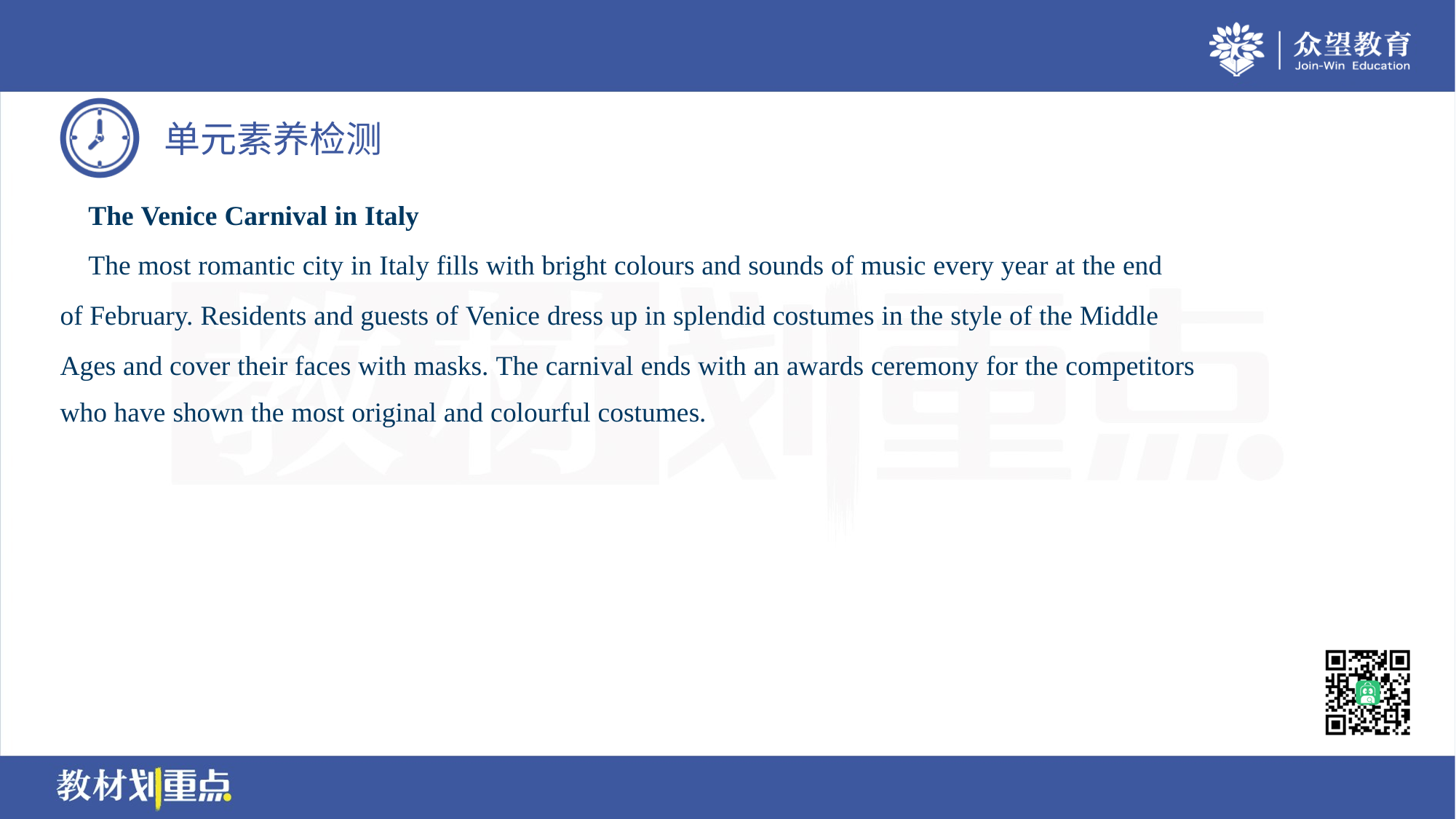

The Venice Carnival in Italy
    The most romantic city in Italy fills with bright colours and sounds of music every year at the end
of February. Residents and guests of Venice dress up in splendid costumes in the style of the Middle
Ages and cover their faces with masks. The carnival ends with an awards ceremony for the competitors
who have shown the most original and colourful costumes.